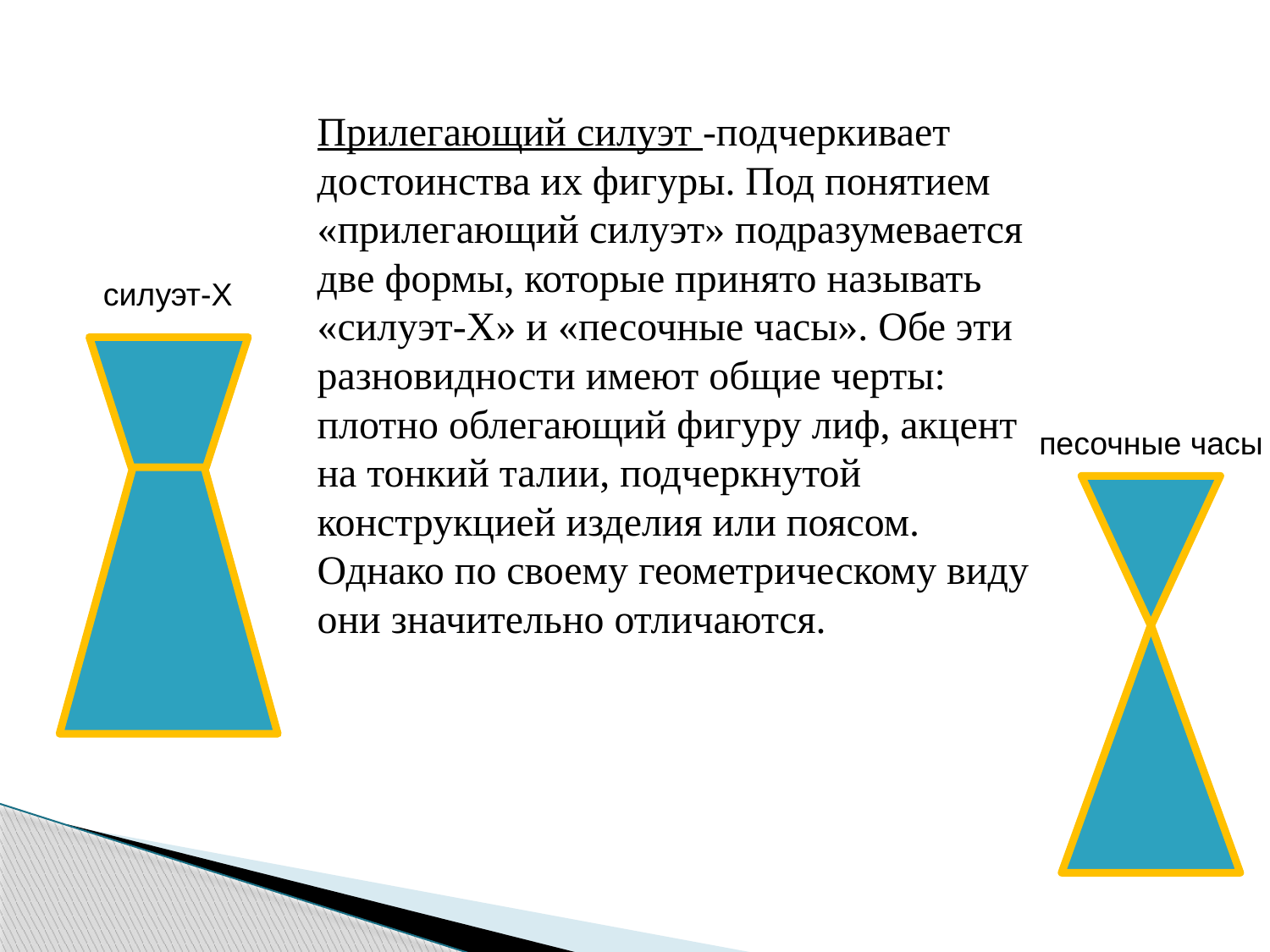

Прилегающий силуэт -подчеркивает достоинства их фигуры. Под понятием «прилегающий силуэт» подразумевается две формы, которые принято называть «силуэт-Х» и «песочные часы». Обе эти разновидности имеют общие черты: плотно облегающий фигуру лиф, акцент на тонкий талии, подчеркнутой конструкцией изделия или поясом. Однако по своему геометрическому виду они значительно отличаются.

силуэт-Х

песочные часы